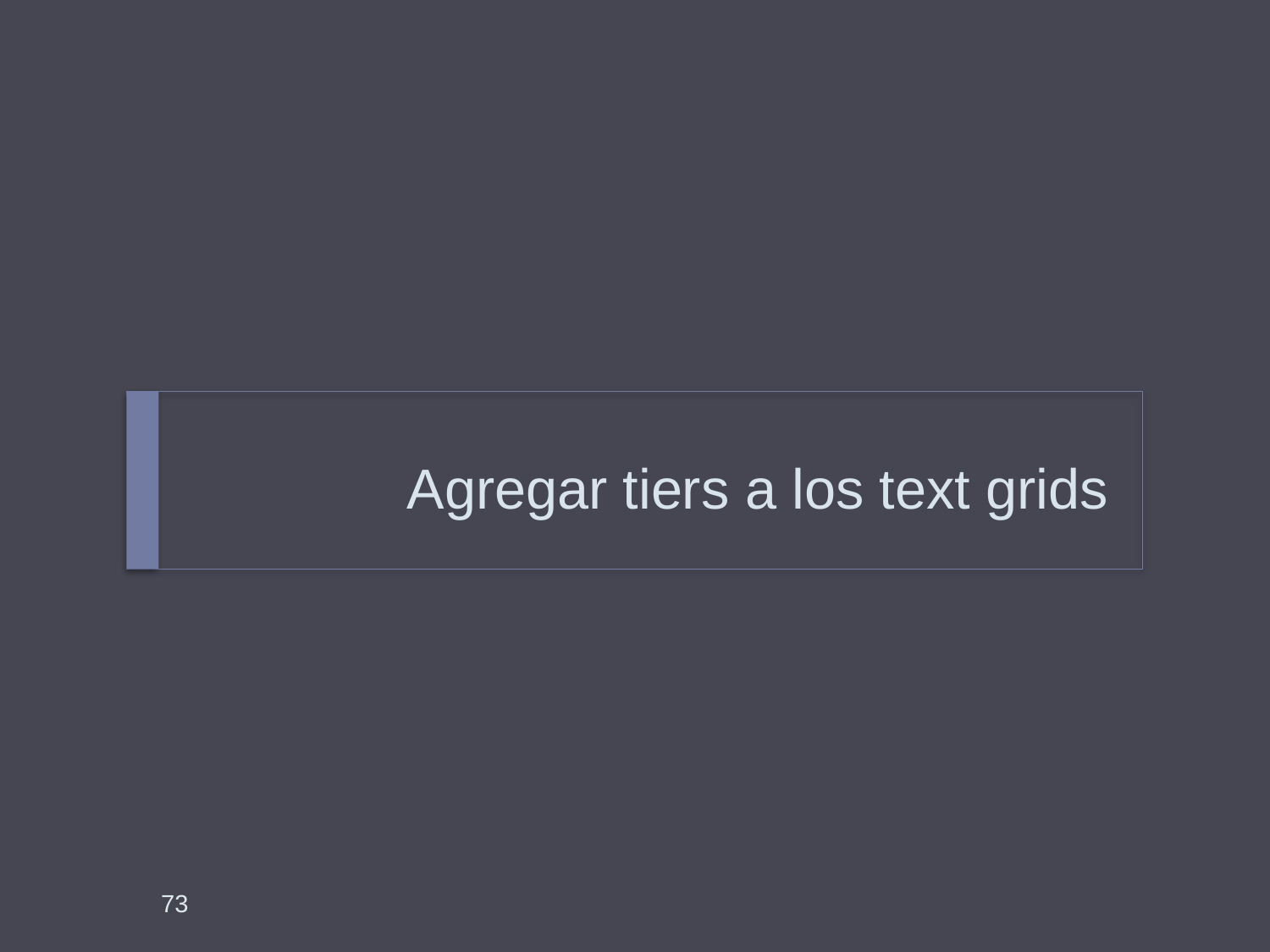

# Agregar tiers a los text grids
73